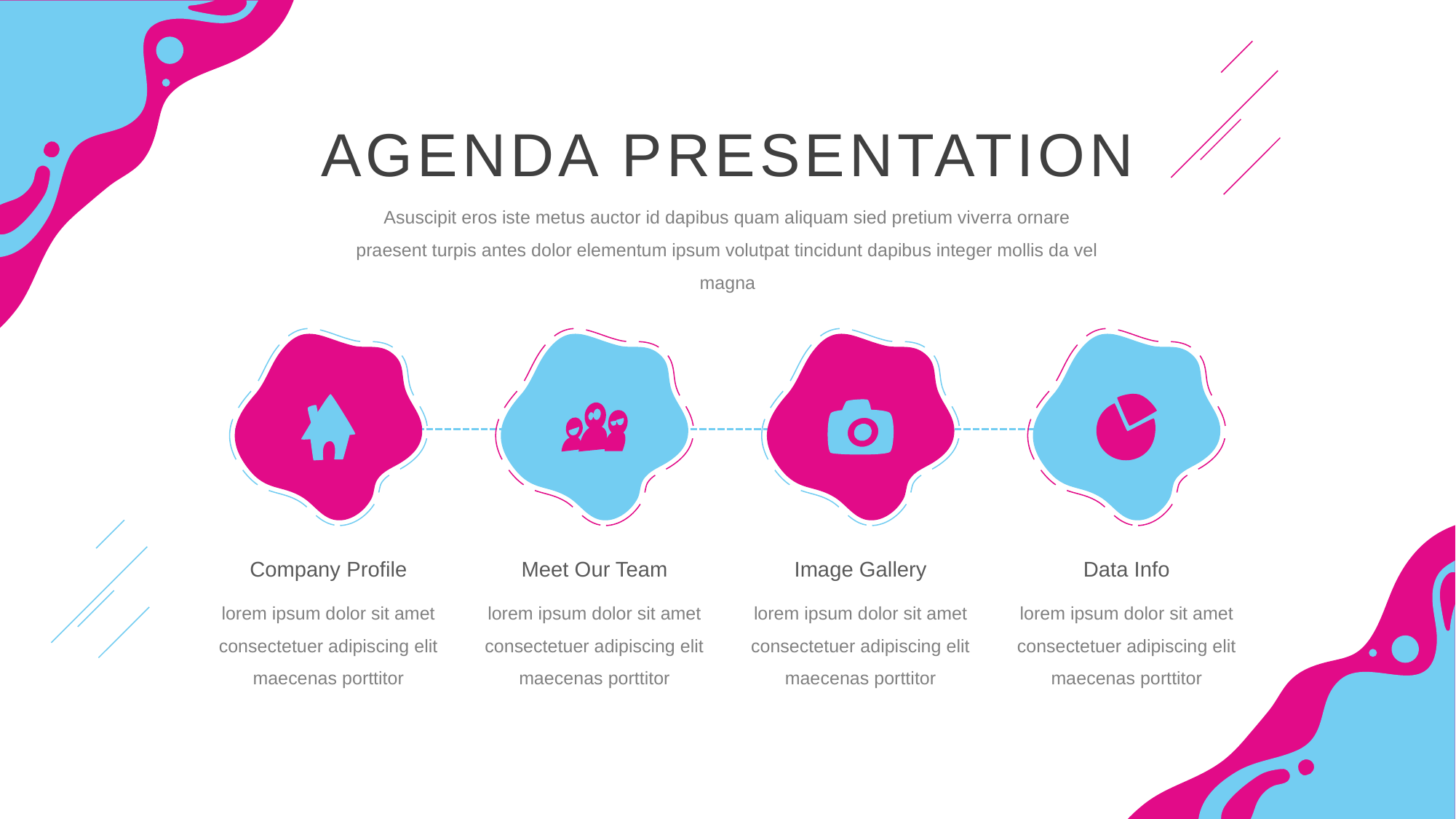

AGENDA PRESENTATION
Asuscipit eros iste metus auctor id dapibus quam aliquam sied pretium viverra ornare praesent turpis antes dolor elementum ipsum volutpat tincidunt dapibus integer mollis da vel magna

Company Profile
Meet Our Team
Image Gallery
Data Info

lorem ipsum dolor sit amet consectetuer adipiscing elit maecenas porttitor
lorem ipsum dolor sit amet consectetuer adipiscing elit maecenas porttitor
lorem ipsum dolor sit amet consectetuer adipiscing elit maecenas porttitor
lorem ipsum dolor sit amet consectetuer adipiscing elit maecenas porttitor